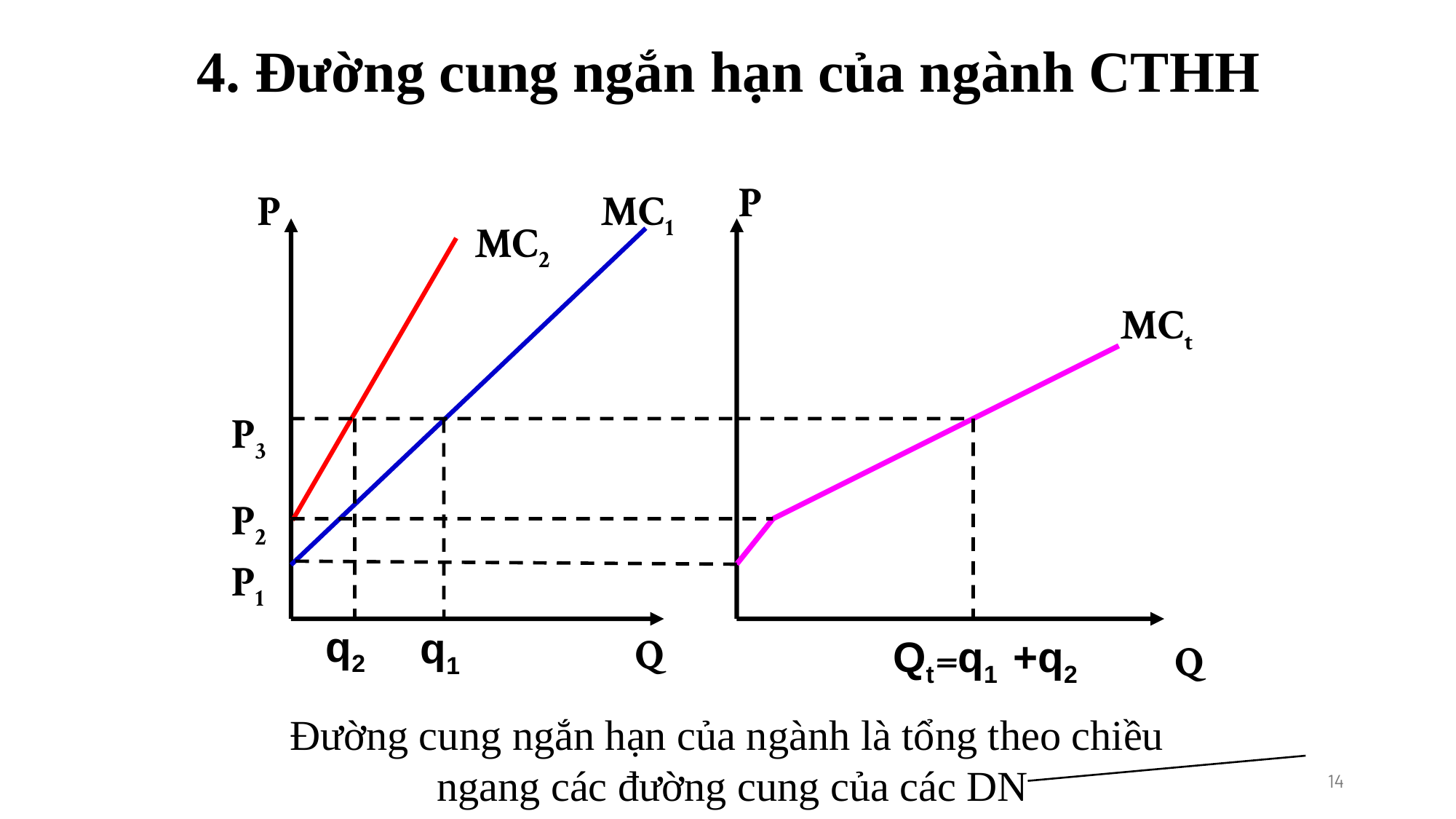

# 4. Đường cung ngắn hạn của ngành CTHH
P
P
MC1
MC2

MCt

P3

P2

P1

q2
q1

Q
Qt
=q1
+q2
Q
Đường cung ngắn hạn của ngành là tổng theo chiều
ngang các đường cung của các DN
14